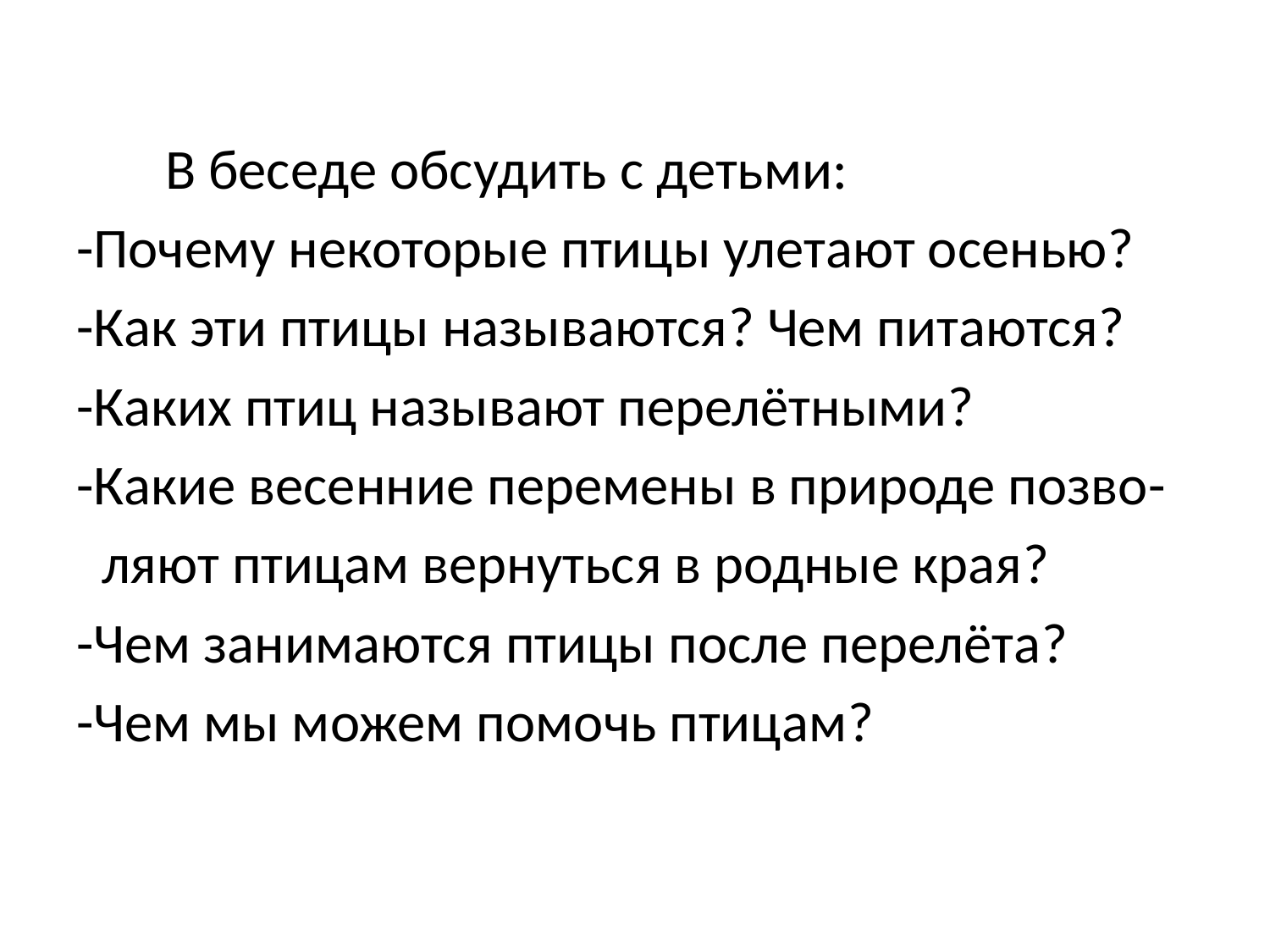

В беседе обсудить с детьми:
-Почему некоторые птицы улетают осенью?
-Как эти птицы называются? Чем питаются?
-Каких птиц называют перелётными?
-Какие весенние перемены в природе позво-
  ляют птицам вернуться в родные края?
-Чем занимаются птицы после перелёта?
-Чем мы можем помочь птицам?